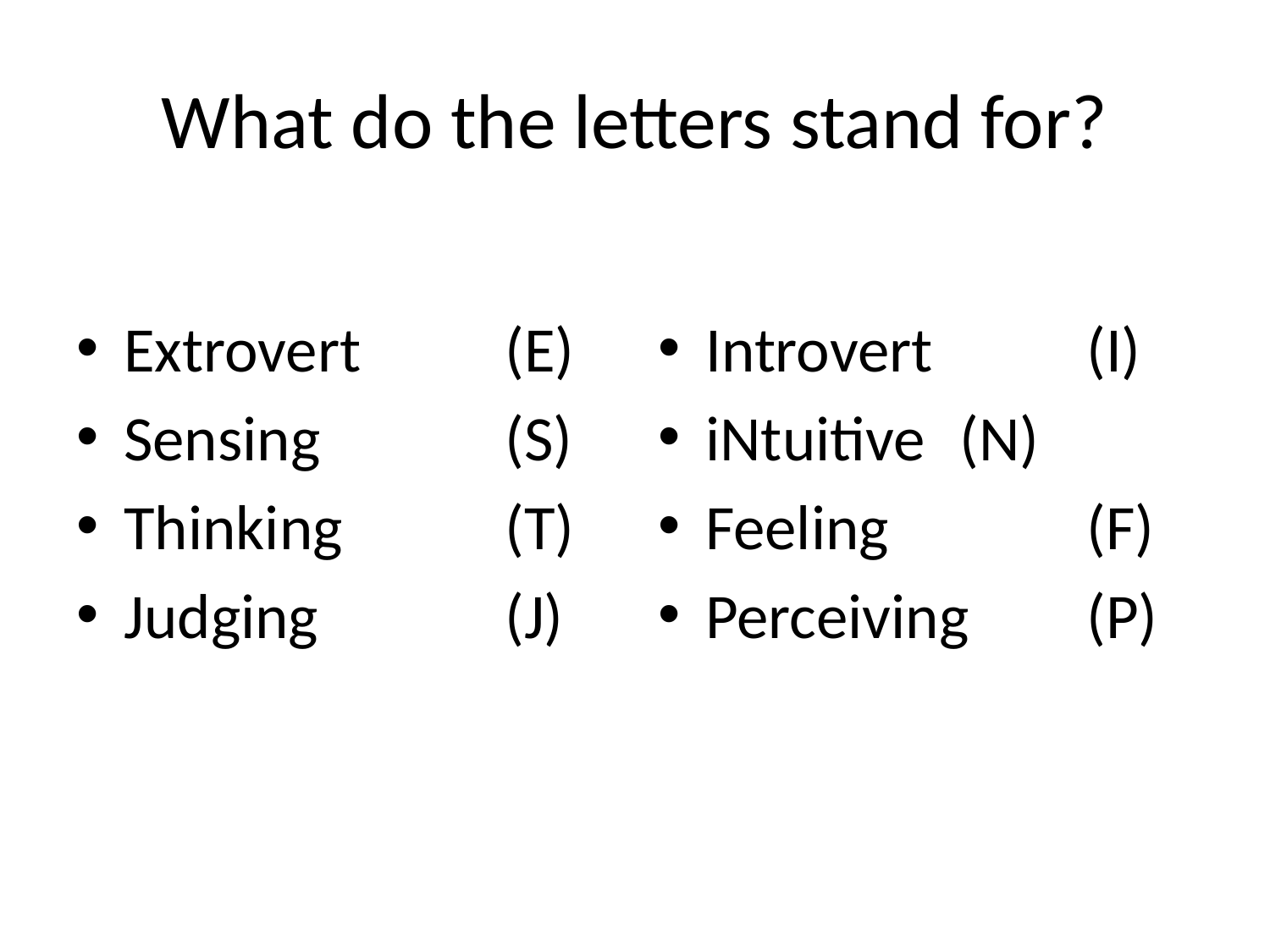

# What do the letters stand for?
Extrovert  	(E)
Sensing	    	(S)
Thinking    	(T)
Judging		(J)
Introvert  	(I)
iNtuitive  	(N)
Feeling     	(F)
Perceiving 	(P)